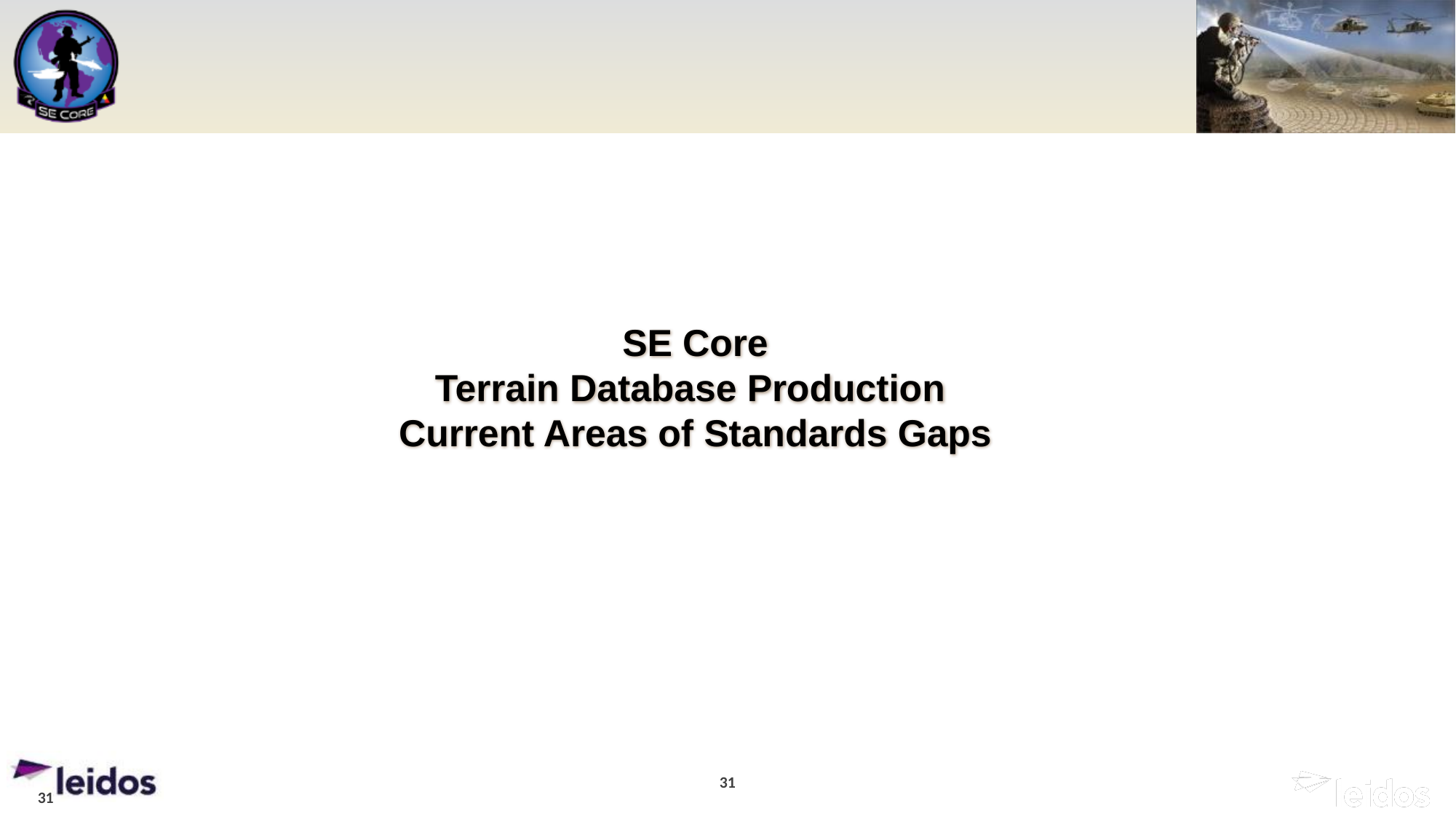

# SE Core Terrain Database Production Current Areas of Standards Gaps
31